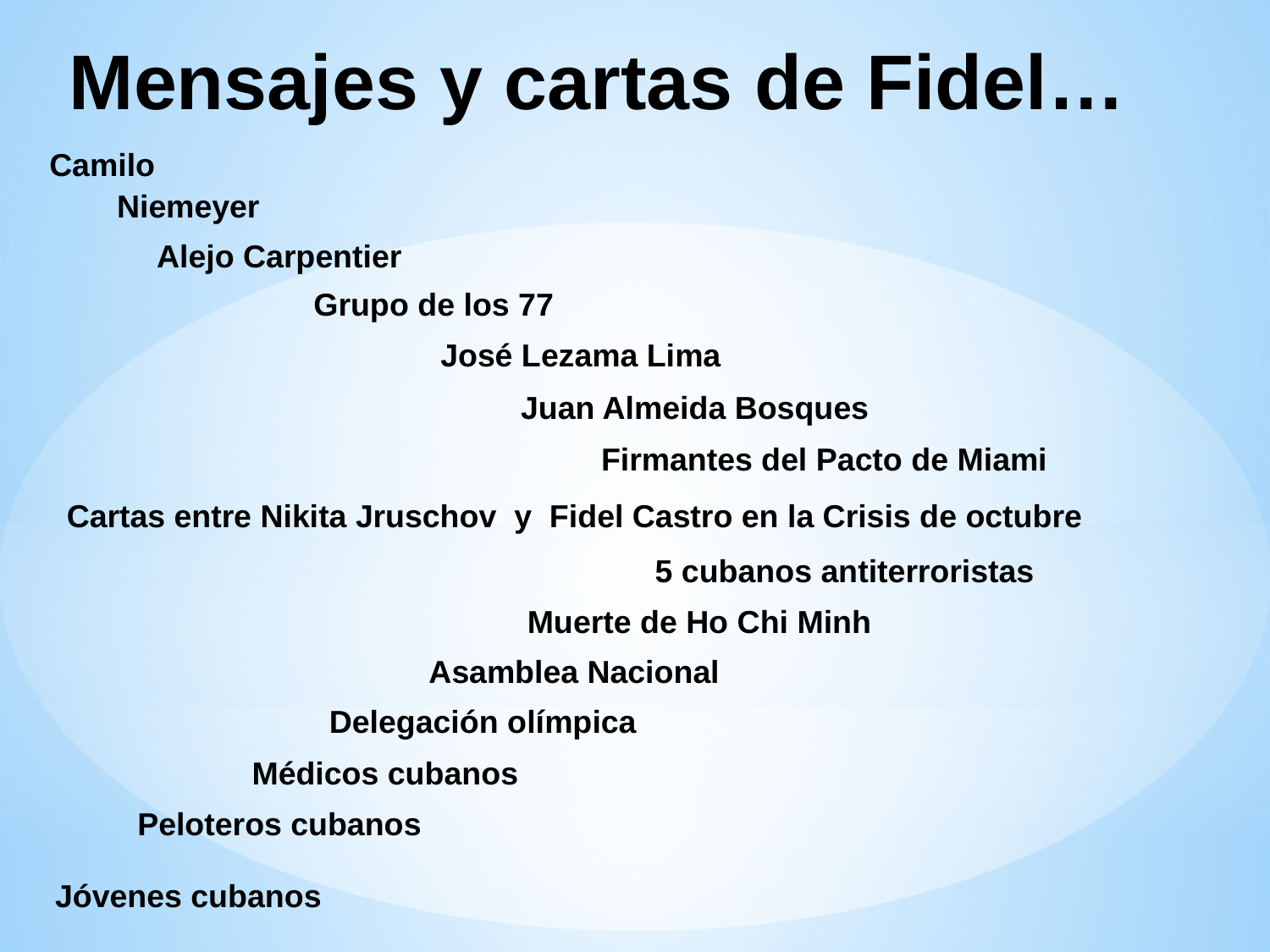

Mensajes y cartas de Fidel…
Camilo
Niemeyer
Alejo Carpentier
Grupo de los 77
José Lezama Lima
Juan Almeida Bosques
Firmantes del Pacto de Miami
Cartas entre Nikita Jruschov  y  Fidel Castro en la Crisis de octubre
5 cubanos antiterroristas
Muerte de Ho Chi Minh
Asamblea Nacional
Delegación olímpica
 Médicos cubanos
Peloteros cubanos
Jóvenes cubanos